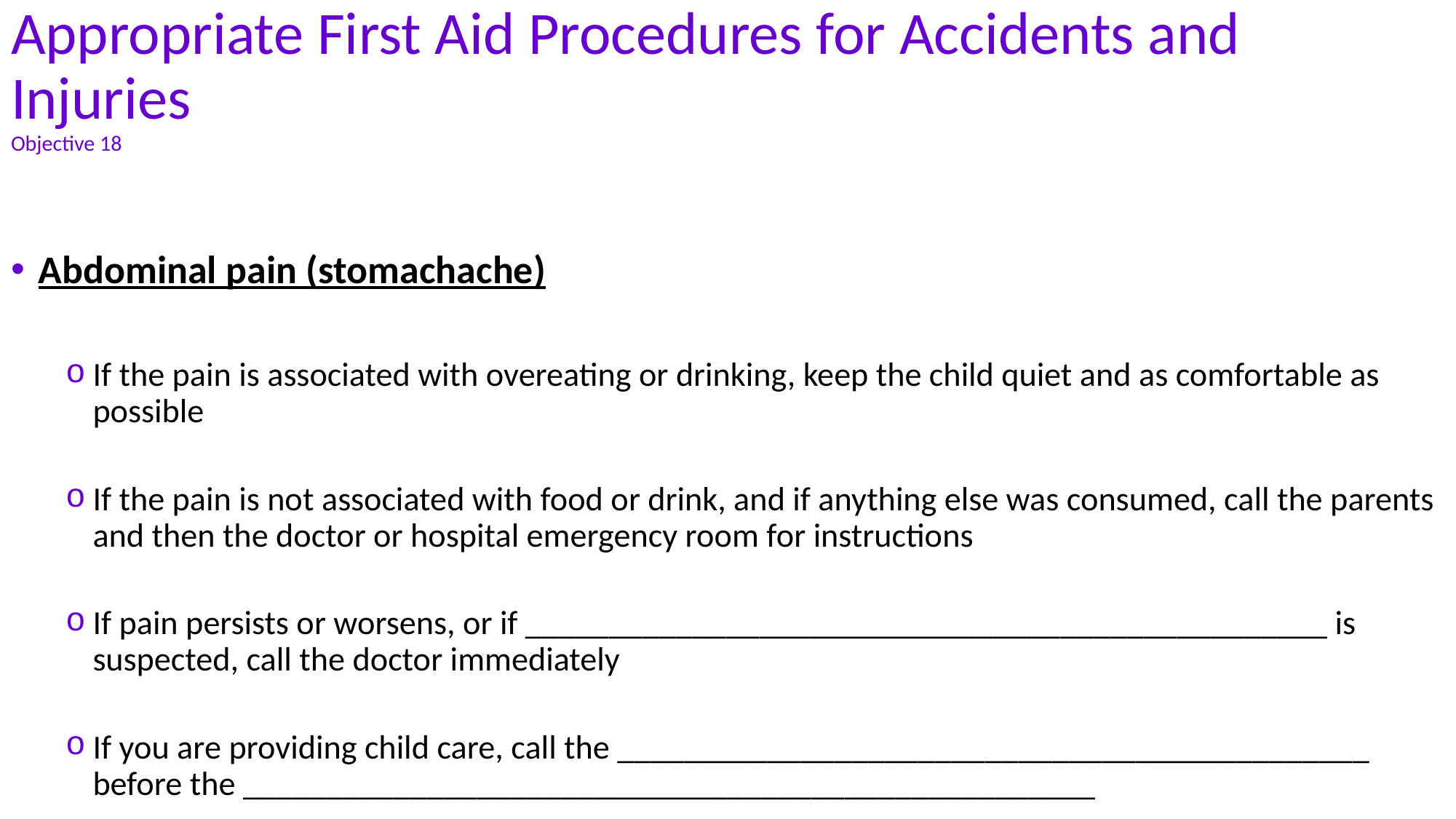

# Appropriate First Aid Procedures for Accidents and Injuries Objective 18

Abdominal pain (stomachache)

If the pain is associated with overeating or drinking, keep the child quiet and as comfortable as possible

If the pain is not associated with food or drink, and if anything else was consumed, call the parents and then the doctor or hospital emergency room for instructions

If pain persists or worsens, or if ________________________________________________ is suspected, call the doctor immediately

If you are providing child care, call the _____________________________________________ before the ___________________________________________________